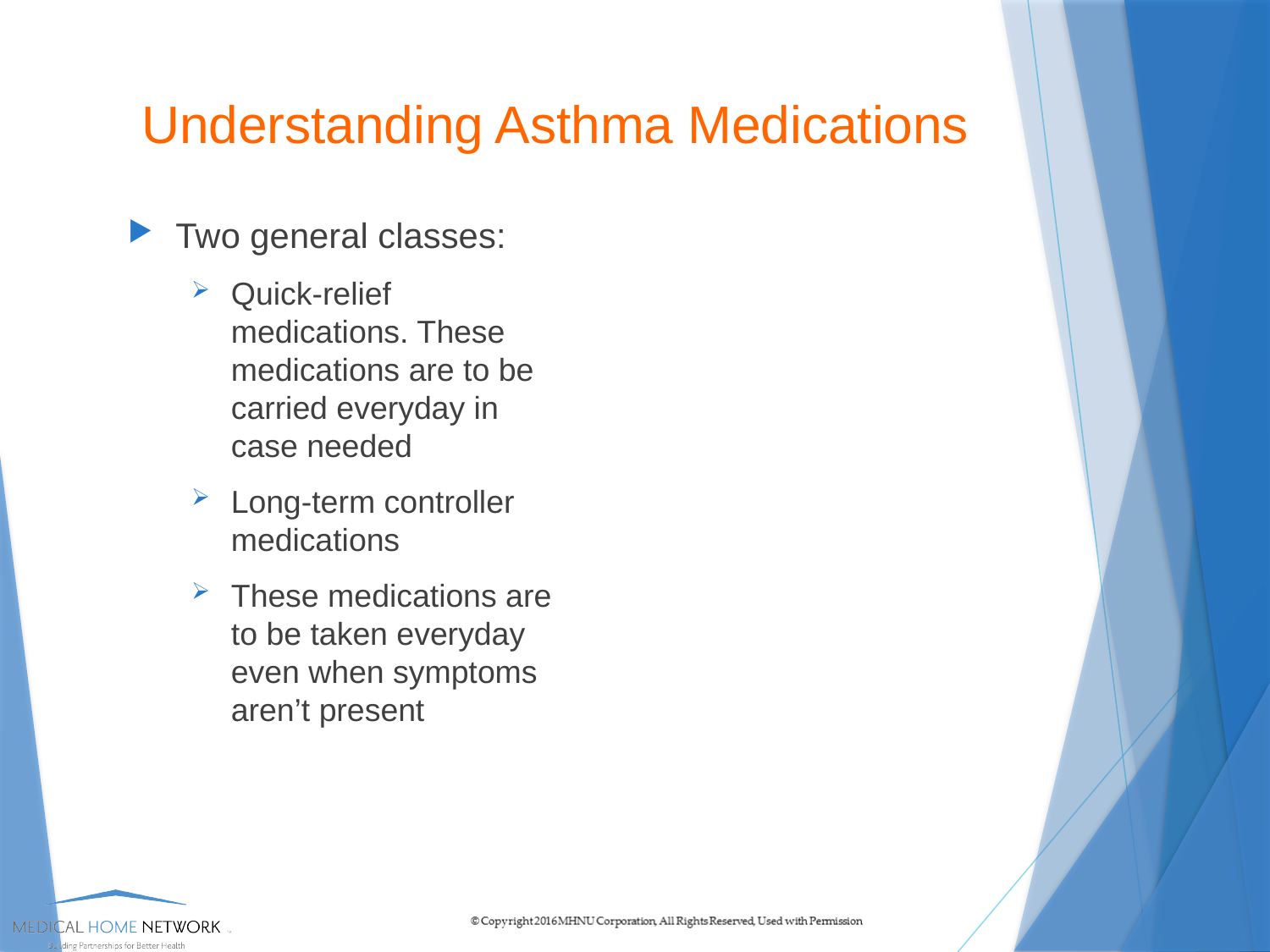

# Understanding Asthma Medications
Two general classes:
Quick-relief medications. These medications are to be carried everyday in case needed
Long-term controller medications
These medications are to be taken everyday even when symptoms aren’t present